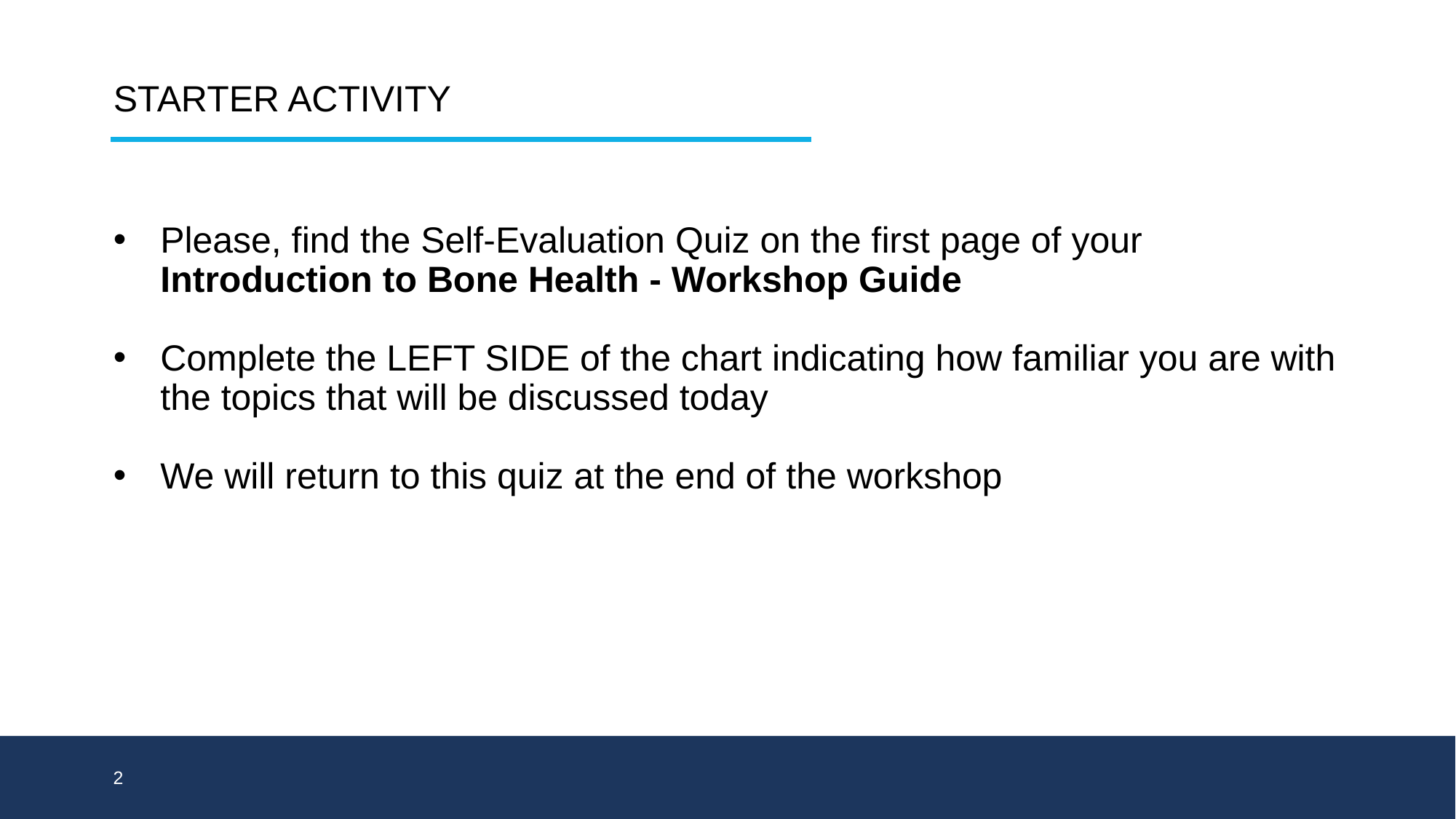

# Starter Activity
Please, find the Self-Evaluation Quiz on the first page of your Introduction to Bone Health - Workshop Guide

Complete the LEFT SIDE of the chart indicating how familiar you are with the topics that will be discussed today

We will return to this quiz at the end of the workshop